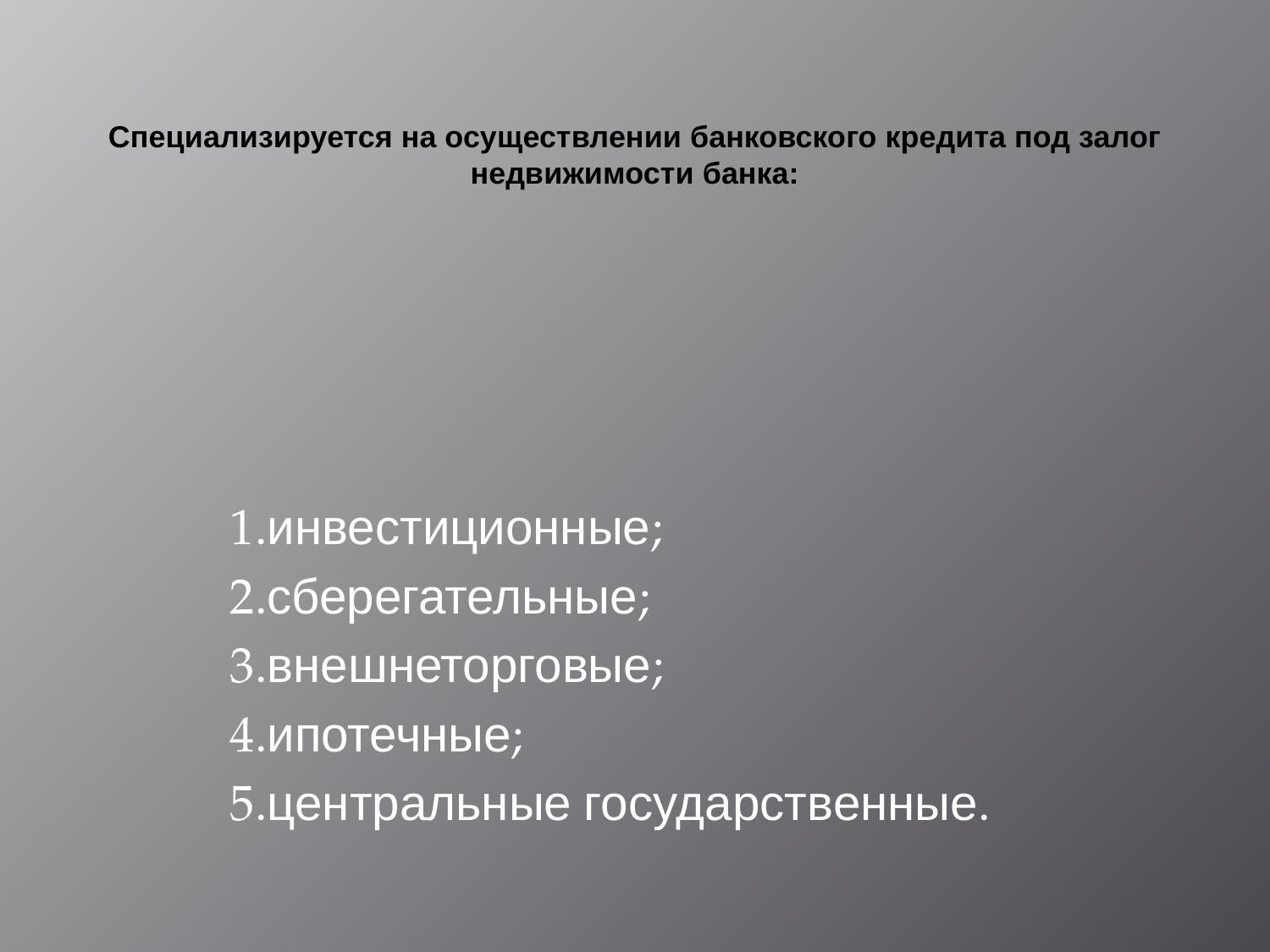

# Специализируется на осуществлении банковского кредита под залог недвижимости банка:

           1.инвестиционные;
           2.сберегательные;
           3.внешнеторговые;
           4.ипотечные;
           5.центральные государственные.